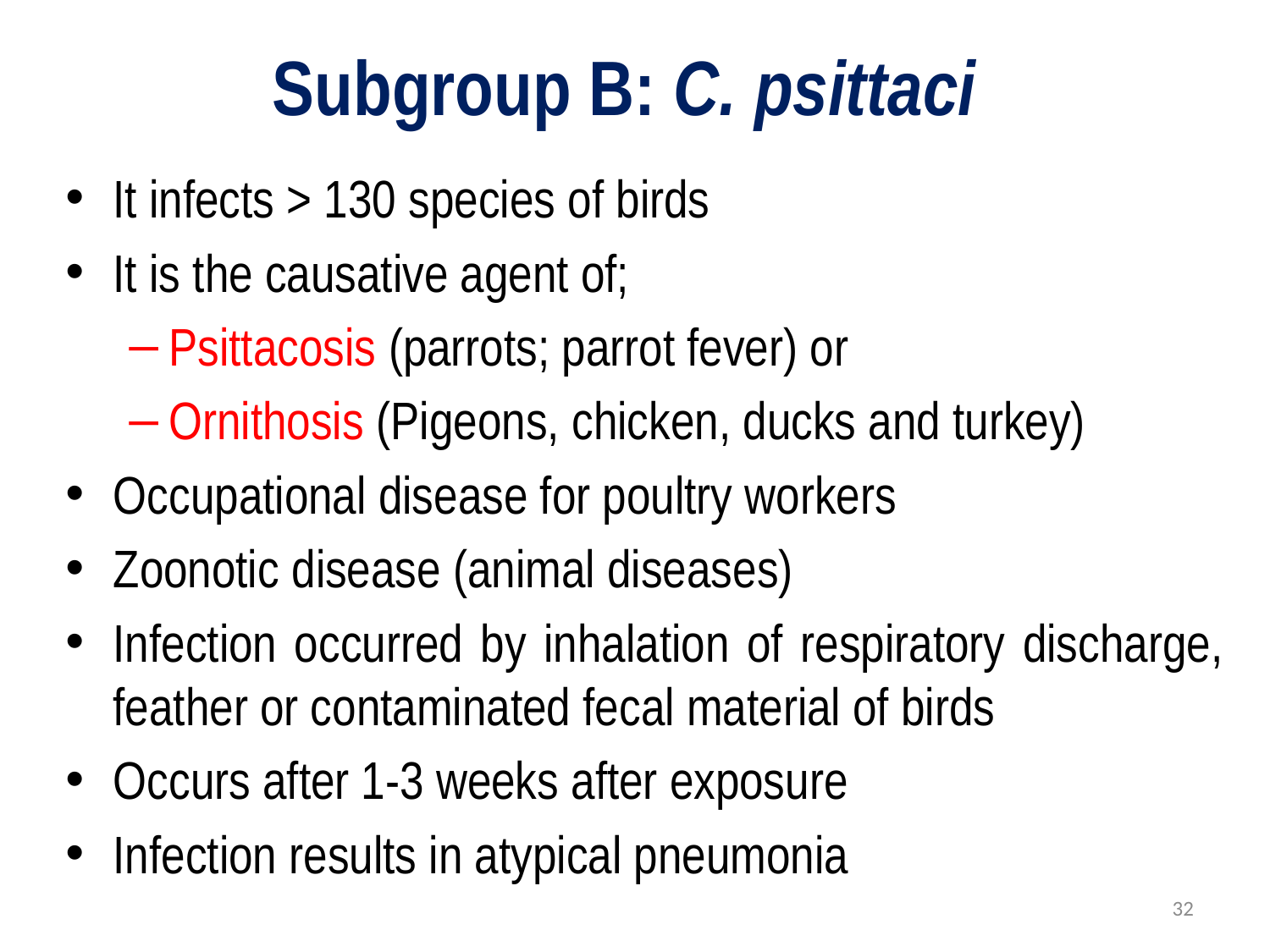

# Subgroup B: C. psittaci
It infects > 130 species of birds
It is the causative agent of;
Psittacosis (parrots; parrot fever) or
Ornithosis (Pigeons, chicken, ducks and turkey)
Occupational disease for poultry workers
Zoonotic disease (animal diseases)
Infection occurred by inhalation of respiratory discharge, feather or contaminated fecal material of birds
Occurs after 1-3 weeks after exposure
Infection results in atypical pneumonia

32